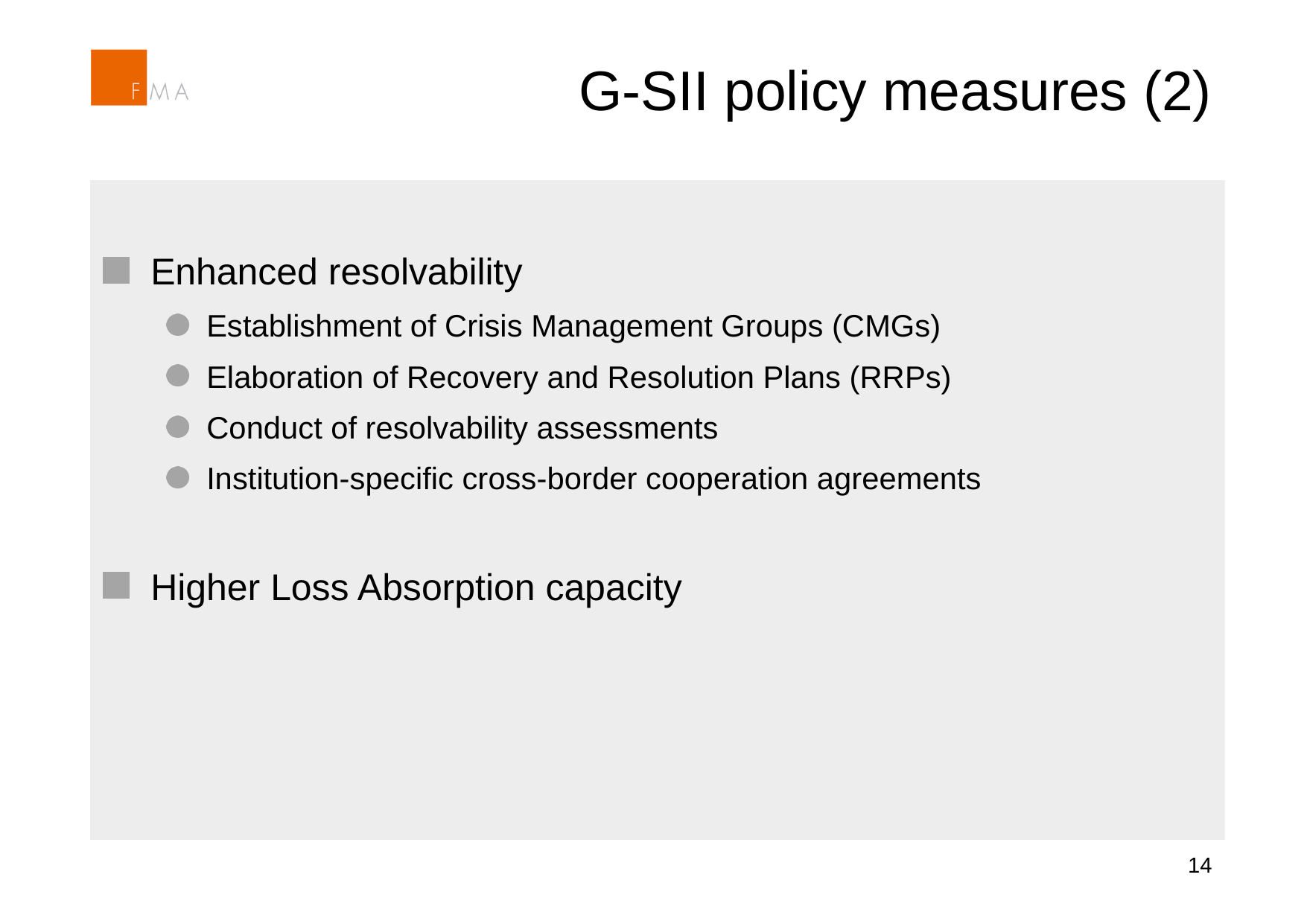

# G-SII policy measures (2)

Enhanced resolvability
Establishment of Crisis Management Groups (CMGs)
Elaboration of Recovery and Resolution Plans (RRPs)
Conduct of resolvability assessments
Institution-specific cross-border cooperation agreements

Higher Loss Absorption capacity

14